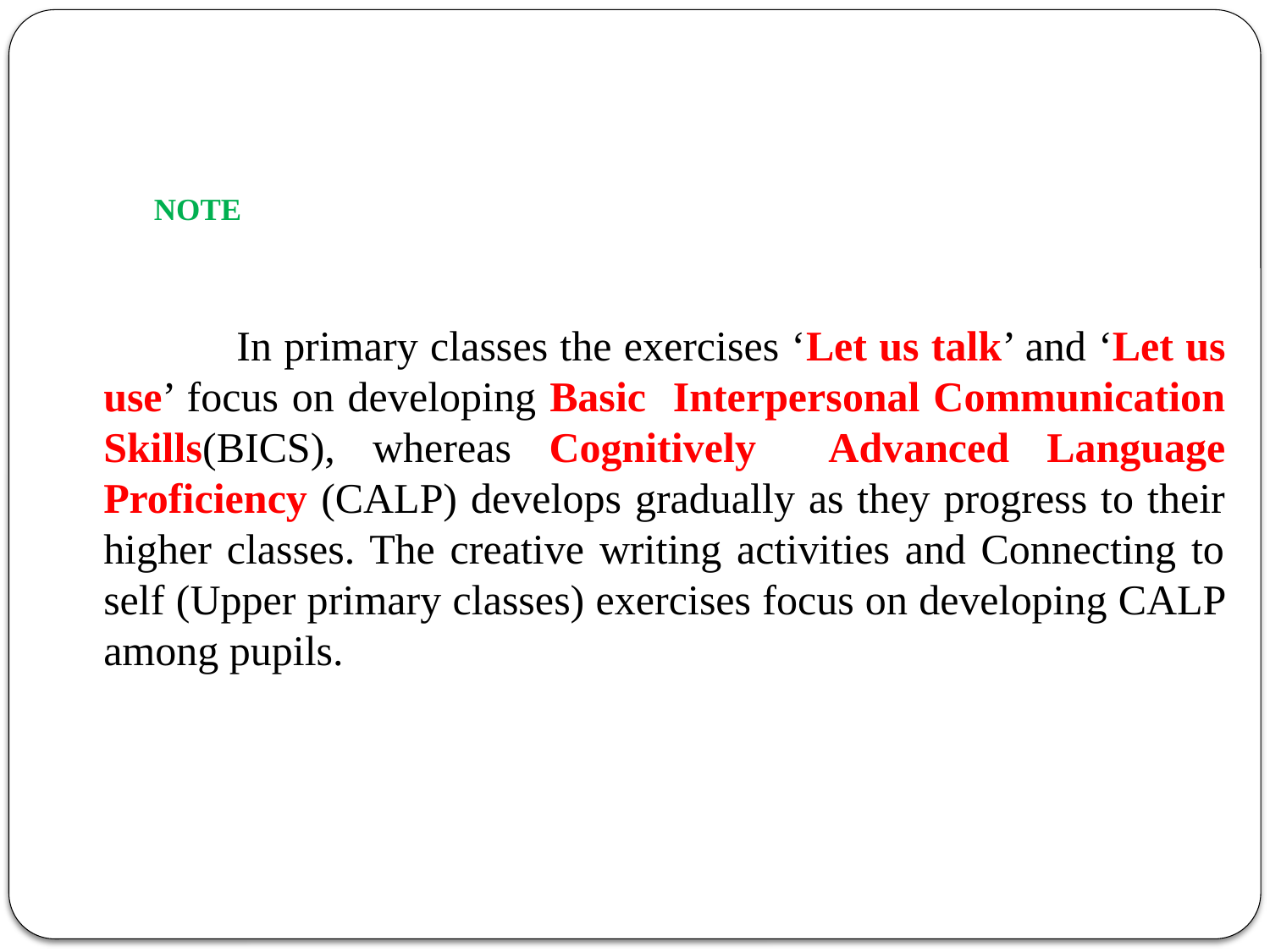

# .NOTE
    	In primary classes the exercises ‘Let us talk’ and ‘Let us use’ focus on developing Basic  Interpersonal Communication Skills(BICS), whereas Cognitively  Advanced Language Proficiency (CALP) develops gradually as they progress to their higher classes. The creative writing activities and Connecting to self (Upper primary classes) exercises focus on developing CALP among pupils.